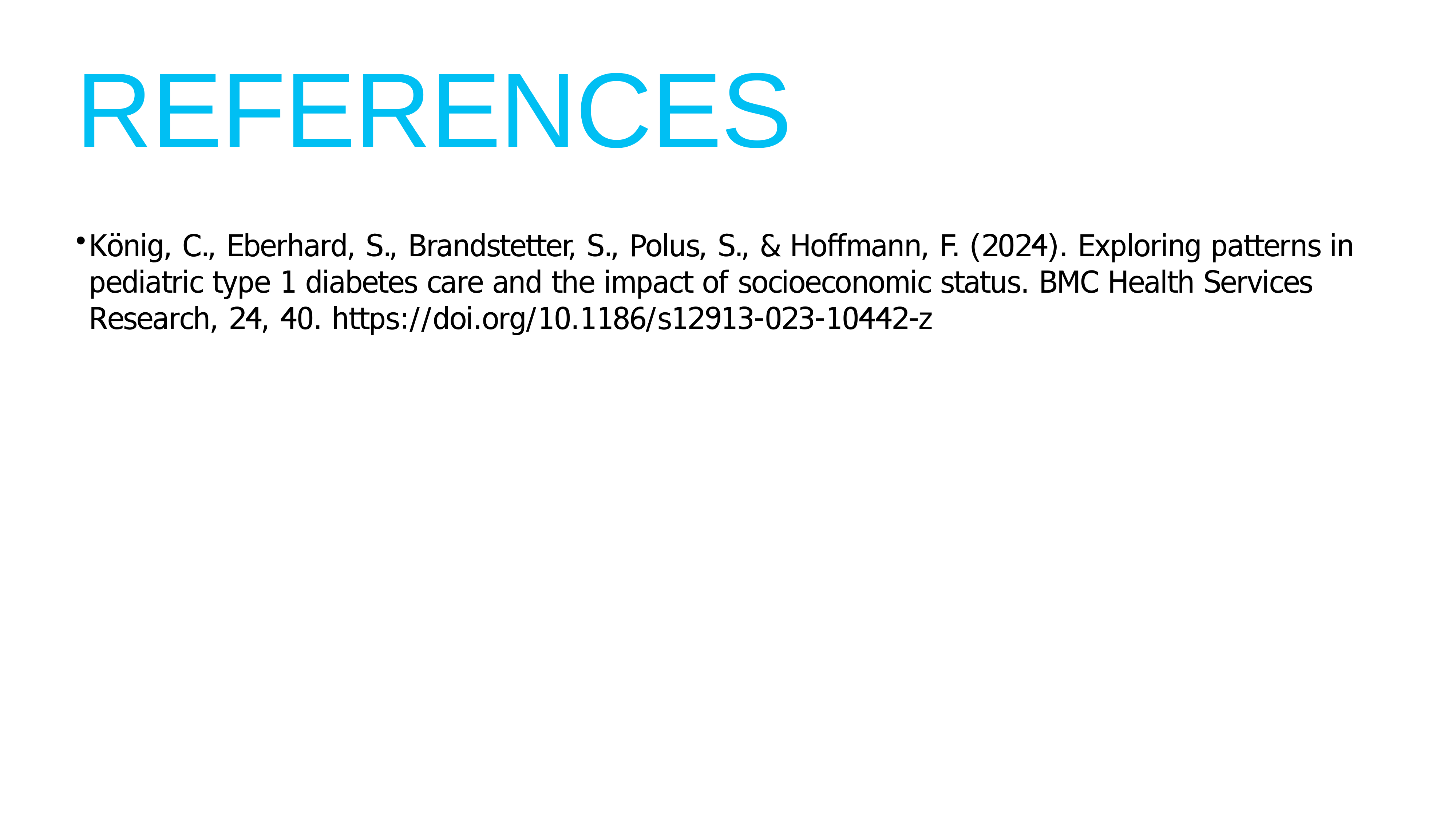

# References
König, C., Eberhard, S., Brandstetter, S., Polus, S., & Hoffmann, F. (2024). Exploring patterns in pediatric type 1 diabetes care and the impact of socioeconomic status. BMC Health Services Research, 24, 40. https://doi.org/10.1186/s12913-023-10442-z